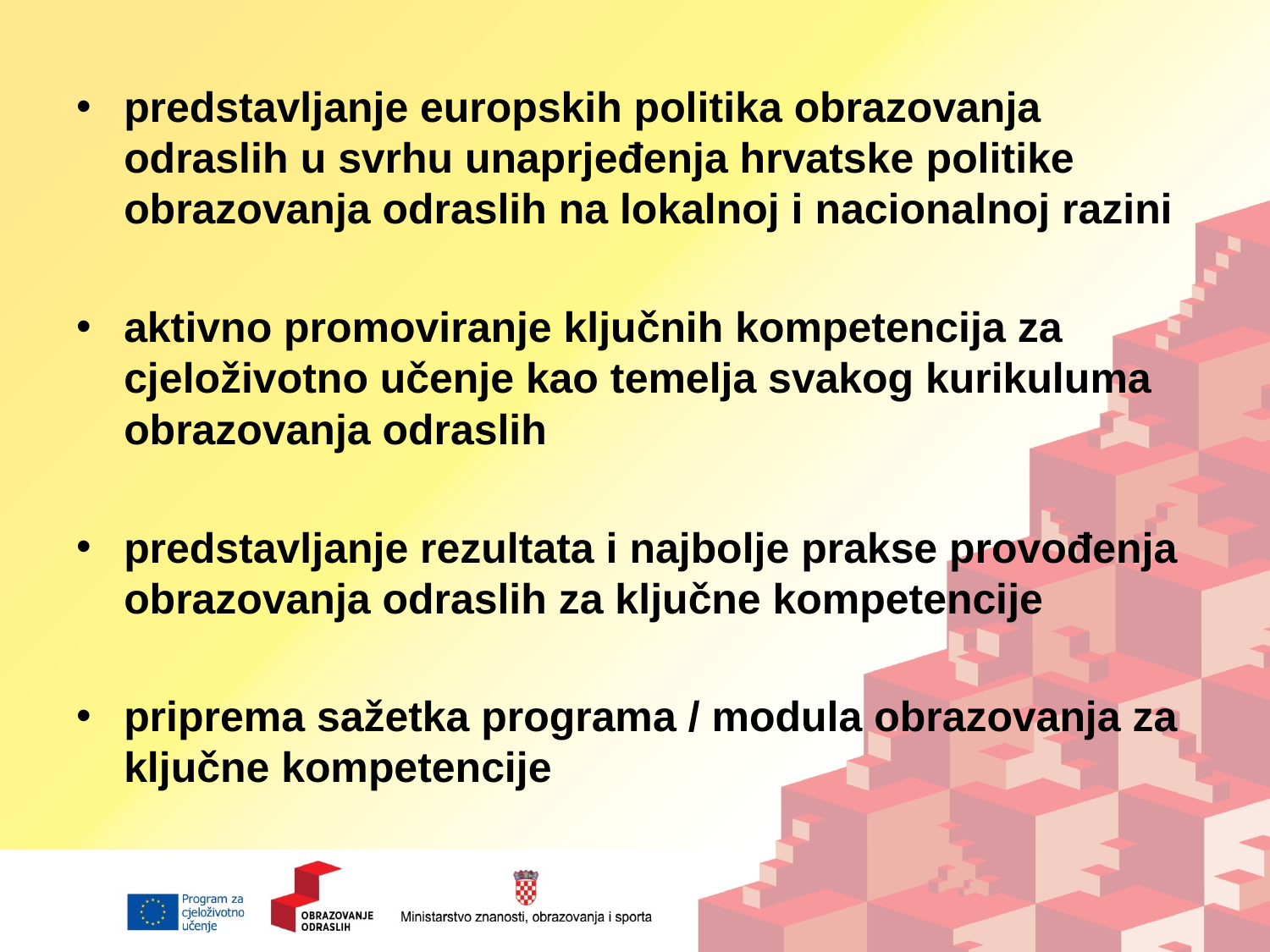

#
predstavljanje europskih politika obrazovanja odraslih u svrhu unaprjeđenja hrvatske politike obrazovanja odraslih na lokalnoj i nacionalnoj razini

aktivno promoviranje ključnih kompetencija za cjeloživotno učenje kao temelja svakog kurikuluma obrazovanja odraslih

predstavljanje rezultata i najbolje prakse provođenja obrazovanja odraslih za ključne kompetencije

priprema sažetka programa / modula obrazovanja za ključne kompetencije